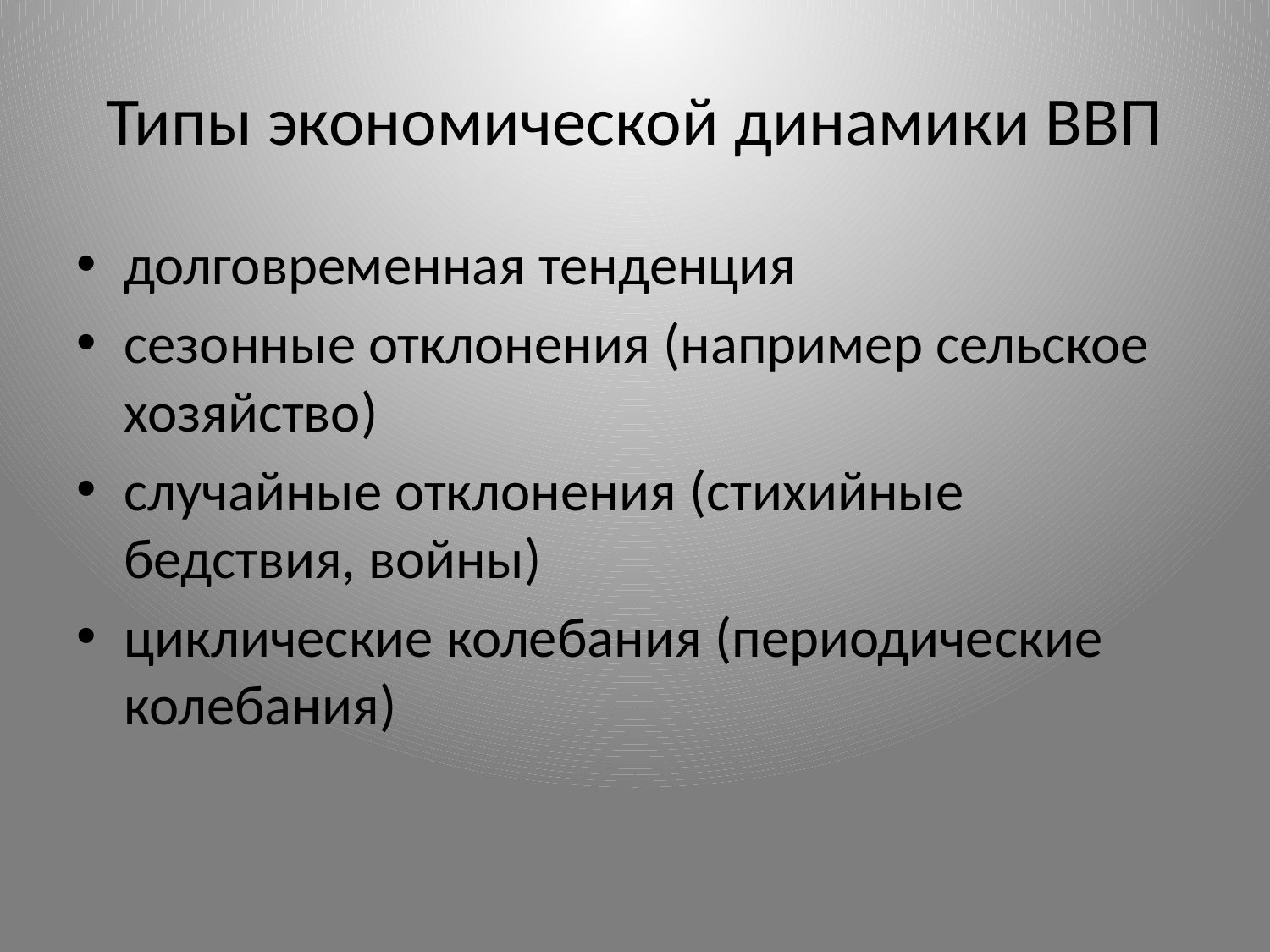

# Типы экономической динамики ВВП
долговременная тенденция
сезонные отклонения (например сельское хозяйство)
случайные отклонения (стихийные бедствия, войны)
циклические колебания (периодические колебания)